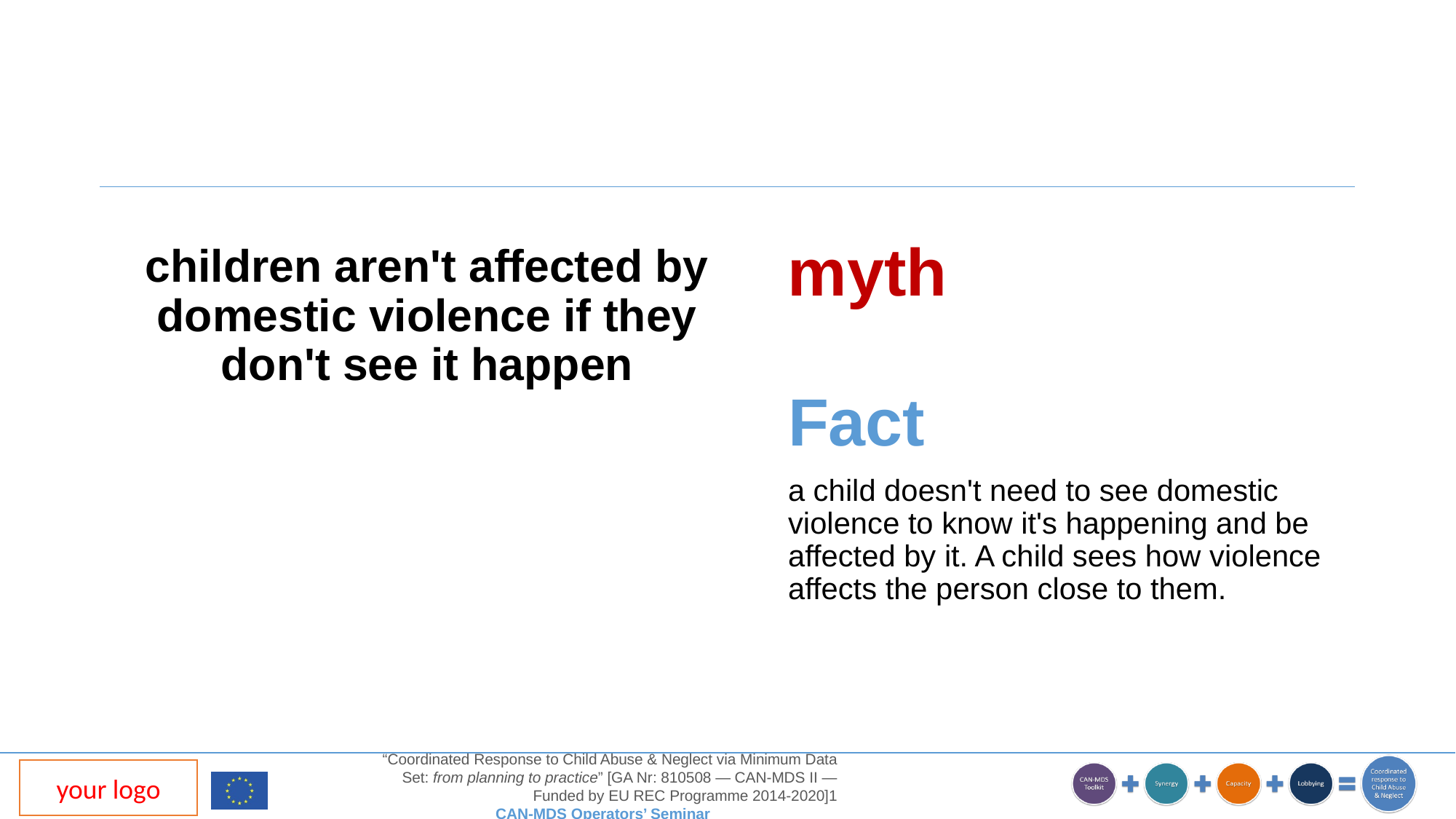

myth
children aren't affected by domestic violence if they don't see it happen
Fact
a child doesn't need to see domestic violence to know it's happening and be affected by it. A child sees how violence affects the person close to them.